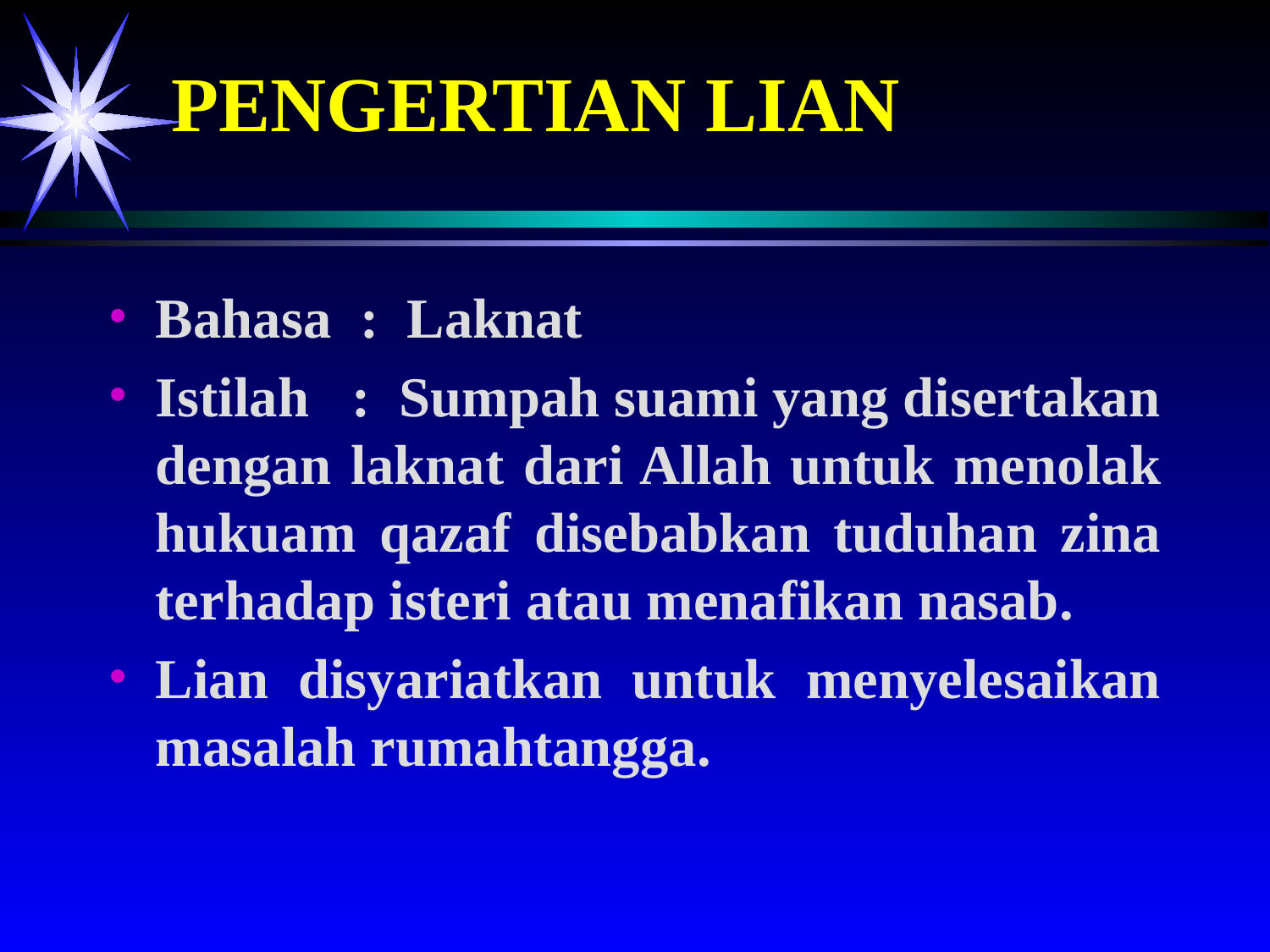

# PENGERTIAN LIAN
Bahasa  :  Laknat
Istilah   :  Sumpah suami yang disertakan dengan laknat dari Allah untuk menolak hukuam qazaf disebabkan tuduhan zina terhadap isteri atau menafikan nasab.
Lian disyariatkan untuk menyelesaikan masalah rumahtangga.